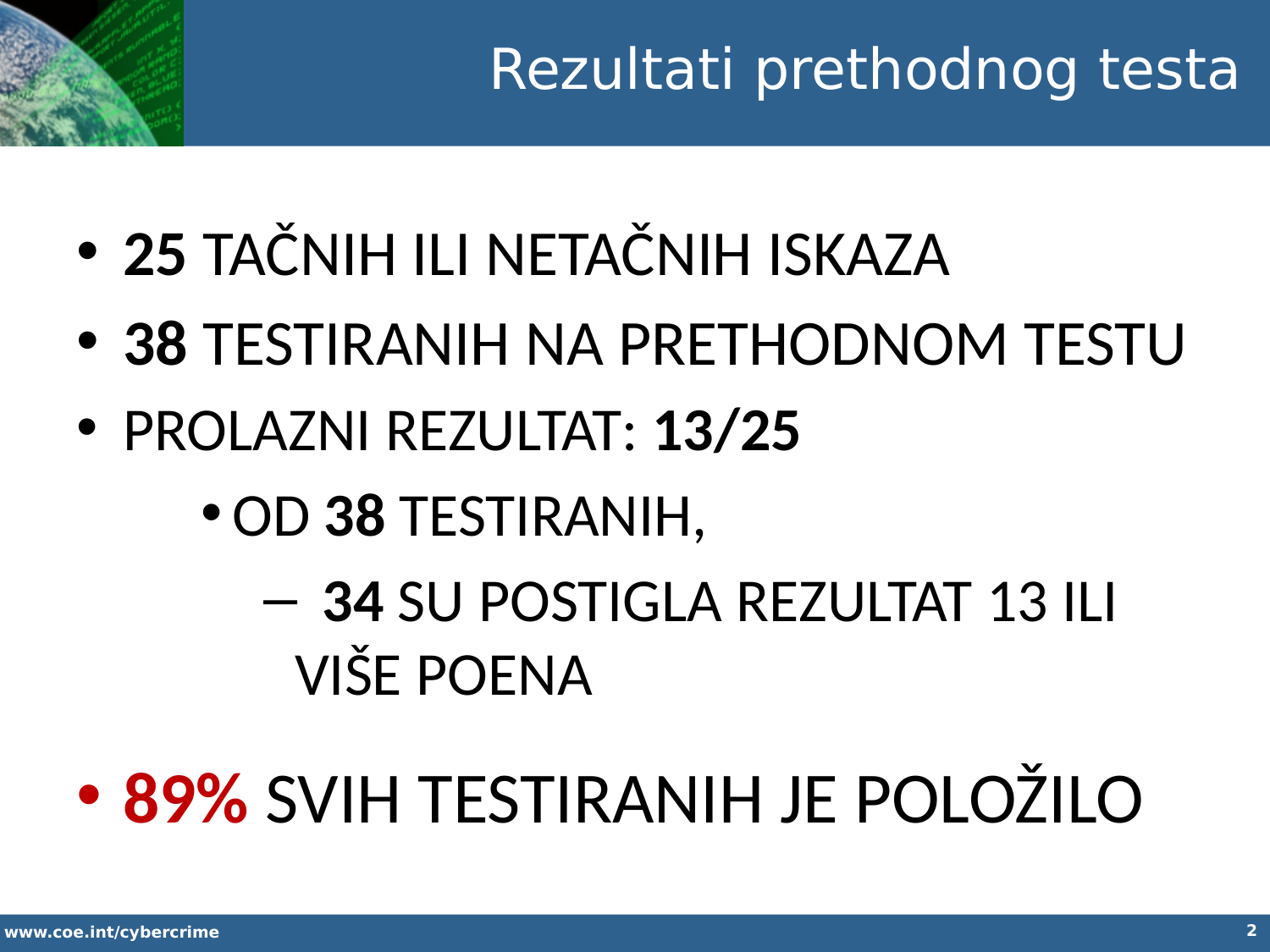

Rezultati prethodnog testa
25 TAČNIH ILI NETAČNIH ISKAZA
38 TESTIRANIH NA PRETHODNOM TESTU
PROLAZNI REZULTAT: 13/25
OD 38 TESTIRANIH,
  34 SU POSTIGLA REZULTAT 13 ILI VIŠE POENA

89% SVIH TESTIRANIH JE POLOŽILO